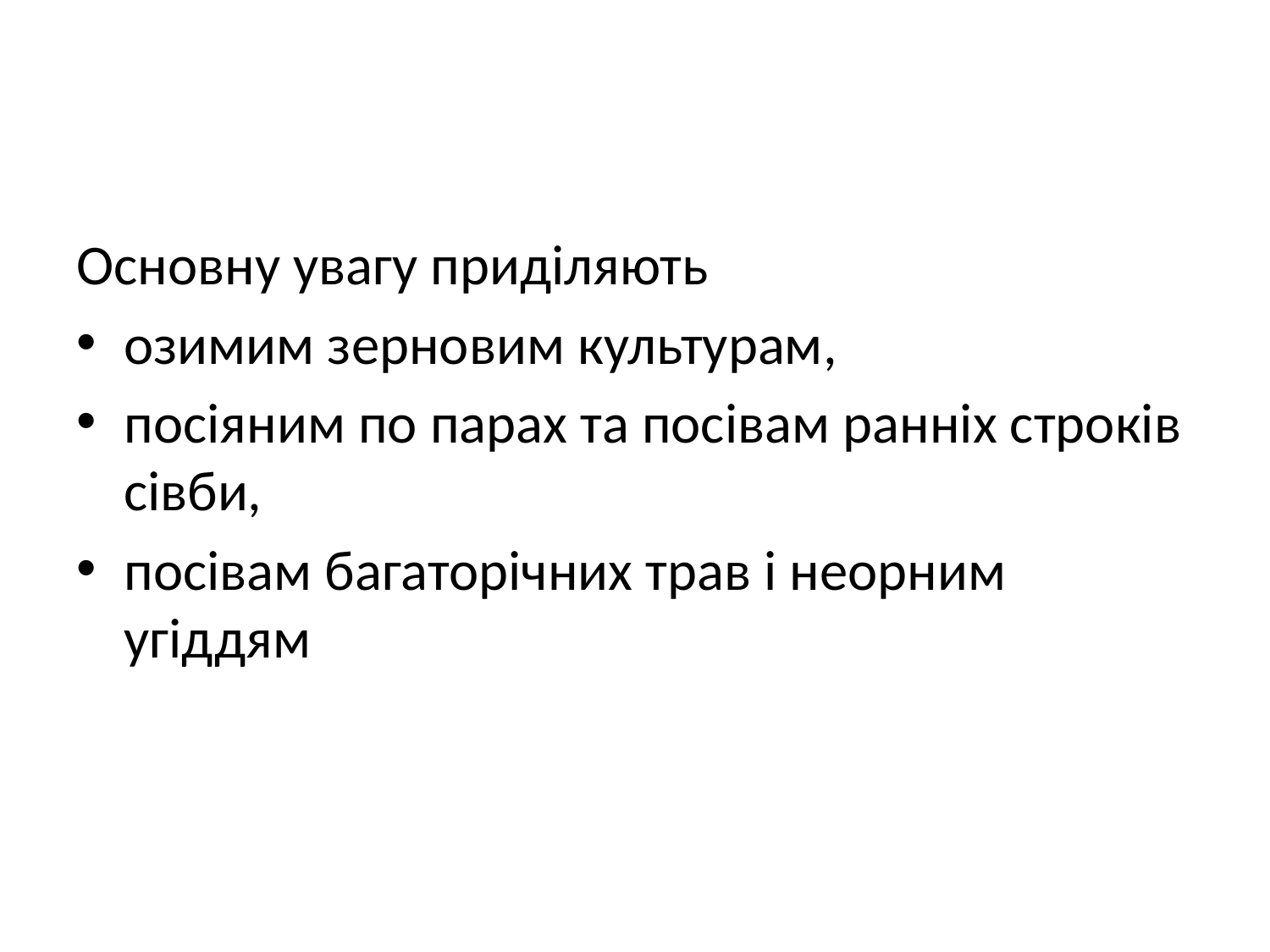

#
Основну увагу приділяють
озимим зерновим культурам,
посіяним по парах та посівам ранніх строків сівби,
посівам багаторічних трав і неорним угіддям